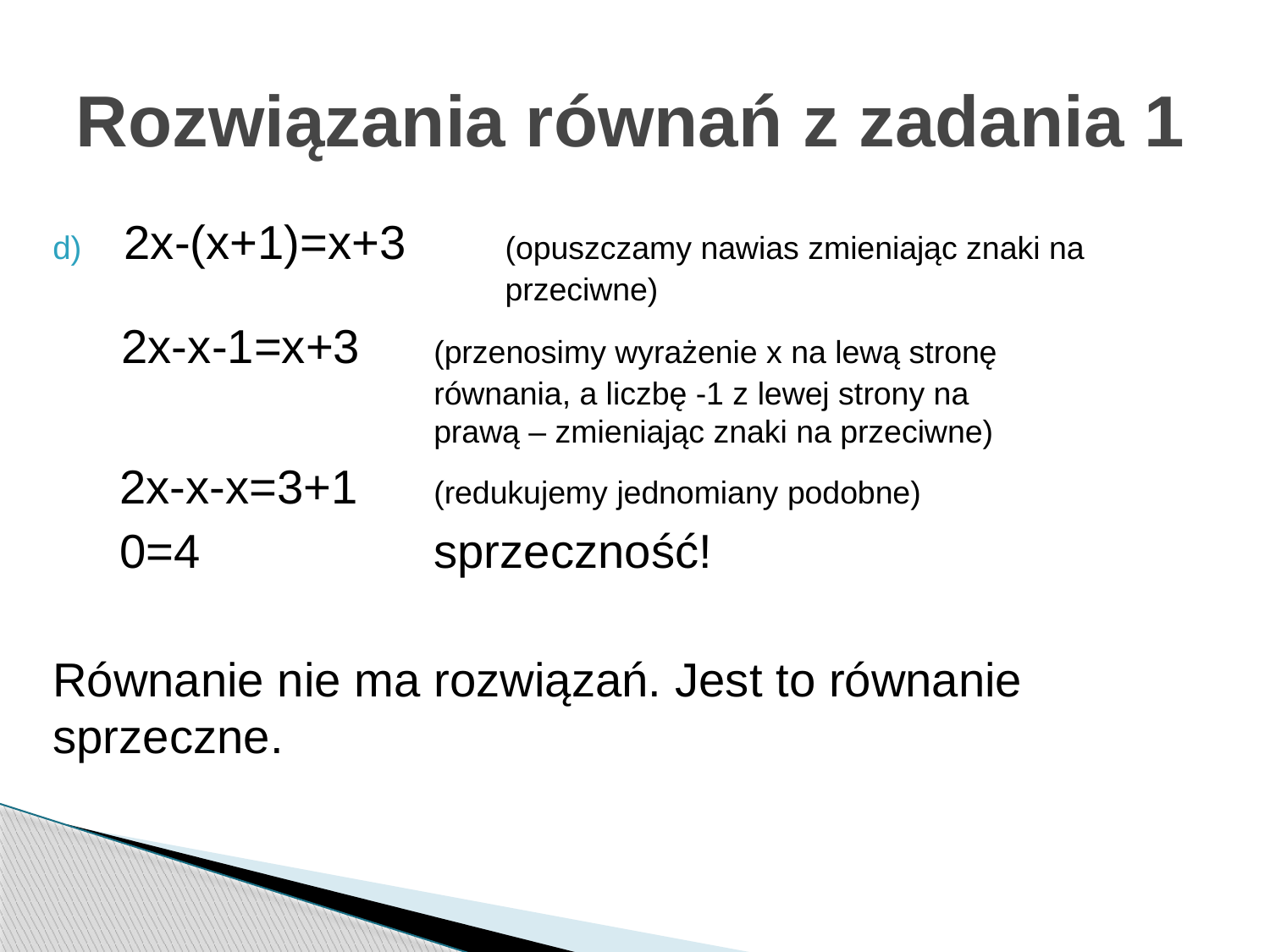

# Rozwiązania równań z zadania 1
2x-(x+1)=x+3	(opuszczamy nawias zmieniając znaki na 				przeciwne)
     2x-x-1=x+3	(przenosimy wyrażenie x na lewą stronę 					równania, a liczbę -1 z lewej strony na 					prawą – zmieniając znaki na przeciwne)
     2x-x-x=3+1	(redukujemy jednomiany podobne)
     0=4		sprzeczność!

Równanie nie ma rozwiązań. Jest to równanie sprzeczne.